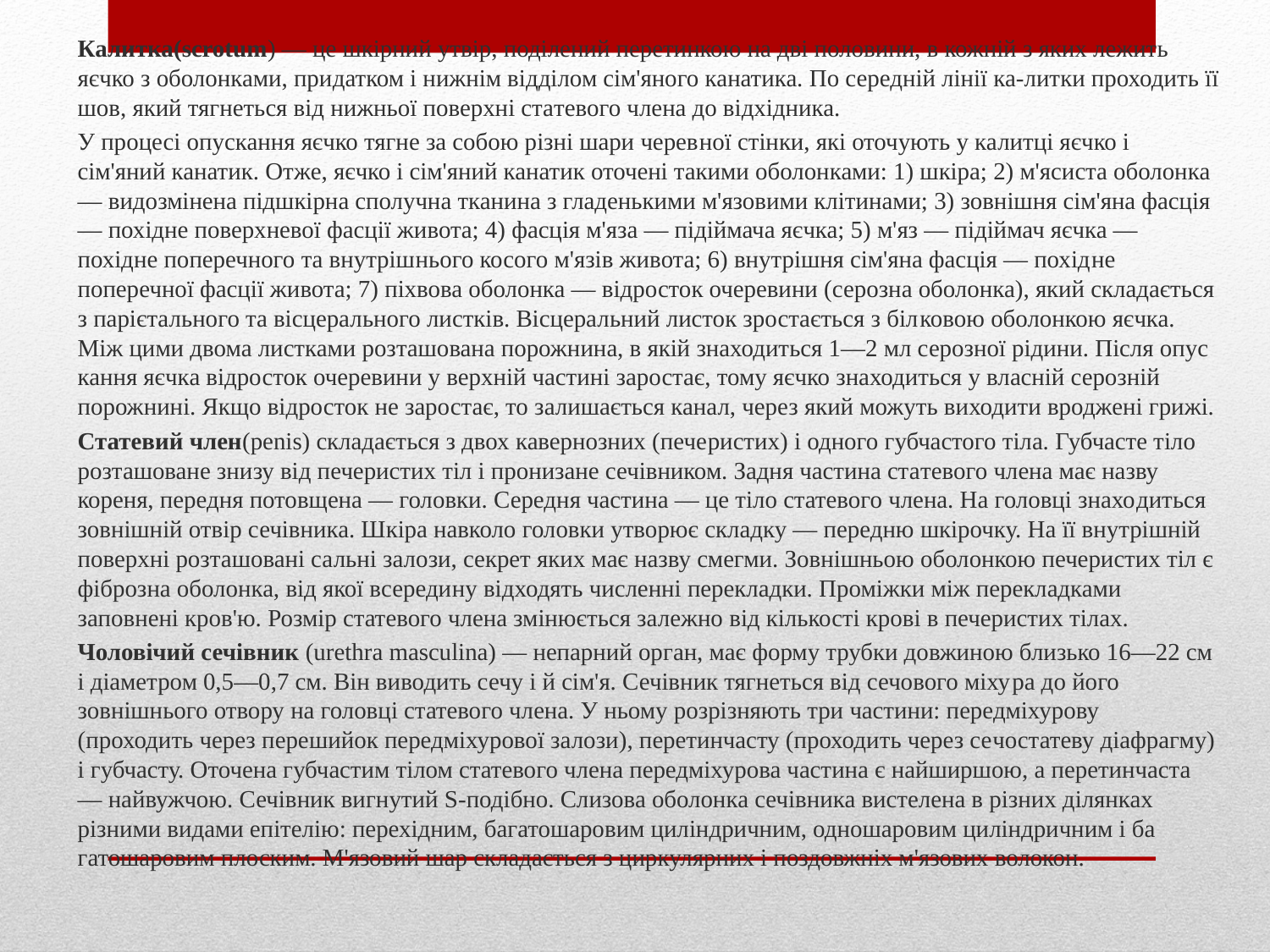

Калитка(scrotum) — це шкірний утвір, поділений перетинкою на дві половини, в кожній з яких лежить яєчко з оболонками, при­датком і нижнім відділом сім'яного канатика. По середній лінії ка-литки проходить її шов, який тягнеться від нижньої поверхні ста­тевого члена до відхідника.
У процесі опускання яєчко тягне за собою різні шари черев­ної стінки, які оточують у калитці яєчко і сім'яний канатик. Отже, яєчко і сім'яний канатик оточені такими оболонками: 1) шкіра; 2) м'ясиста оболонка — видозмінена підшкірна сполучна тканина з гладенькими м'язовими клітинами; 3) зовнішня сім'яна фасція — похідне поверхневої фасції живота; 4) фасція м'яза — підіймача яєчка; 5) м'яз — підіймач яєчка — похідне поперечного та внутріш­нього косого м'язів живота; 6) внутрішня сім'яна фасція — похід­не поперечної фасції живота; 7) піхвова оболонка — відросток очеревини (серозна оболонка), який складається з парієтального та вісцерального листків. Вісцеральний листок зростається з біл­ковою оболонкою яєчка. Між цими двома листками розташована порожнина, в якій знаходиться 1—2 мл серозної рідини. Після опус­кання яєчка відросток очеревини у верхній частині заростає, тому яєчко знаходиться у власній серозній порожнині. Якщо відросток не заростає, то залишається канал, через який можуть виходити вроджені грижі.
Статевий член(penis) складається з двох кавернозних (пече­ристих) і одного губчастого тіла. Губчасте тіло розташоване зни­зу від печеристих тіл і пронизане сечівником. Задня частина ста­тевого члена має назву кореня, передня потовщена — головки. Середня частина — це тіло статевого члена. На головці знахо­диться зовнішній отвір сечівника. Шкіра навколо головки утворює складку — передню шкірочку. На її внутрішній поверхні розта­шовані сальні залози, секрет яких має назву смегми. Зовнішньою оболонкою печеристих тіл є фіброзна оболонка, від якої всереди­ну відходять численні перекладки. Проміжки між перекладками заповнені кров'ю. Розмір статевого члена змінюється залежно від кількості крові в печеристих тілах.
Чоловічий сечівник (urethra masculina) — непарний орган, має форму трубки довжиною близько 16—22 см і діаметром 0,5—0,7 см. Він виводить сечу і й сім'я. Сечівник тягнеться від сечового міху­ра до його зовнішнього отвору на головці статевого члена. У ньому розрізняють три частини: передміхурову (проходить через пере­шийок передміхурової залози), перетинчасту (проходить через се­чостатеву діафрагму) і губчасту. Оточена губчастим тілом статевого члена передміхурова частина є найширшою, а перетинчаста — найвужчою. Сечівник вигнутий S-подібно. Слизова оболонка сечівника вистелена в різних ділянках різними видами епітелію: перехідним, багатошаровим циліндричним, одношаровим циліндричним і ба­гатошаровим плоским. М'язовий шар складається з циркулярних і поздовжніх м'язових волокон.